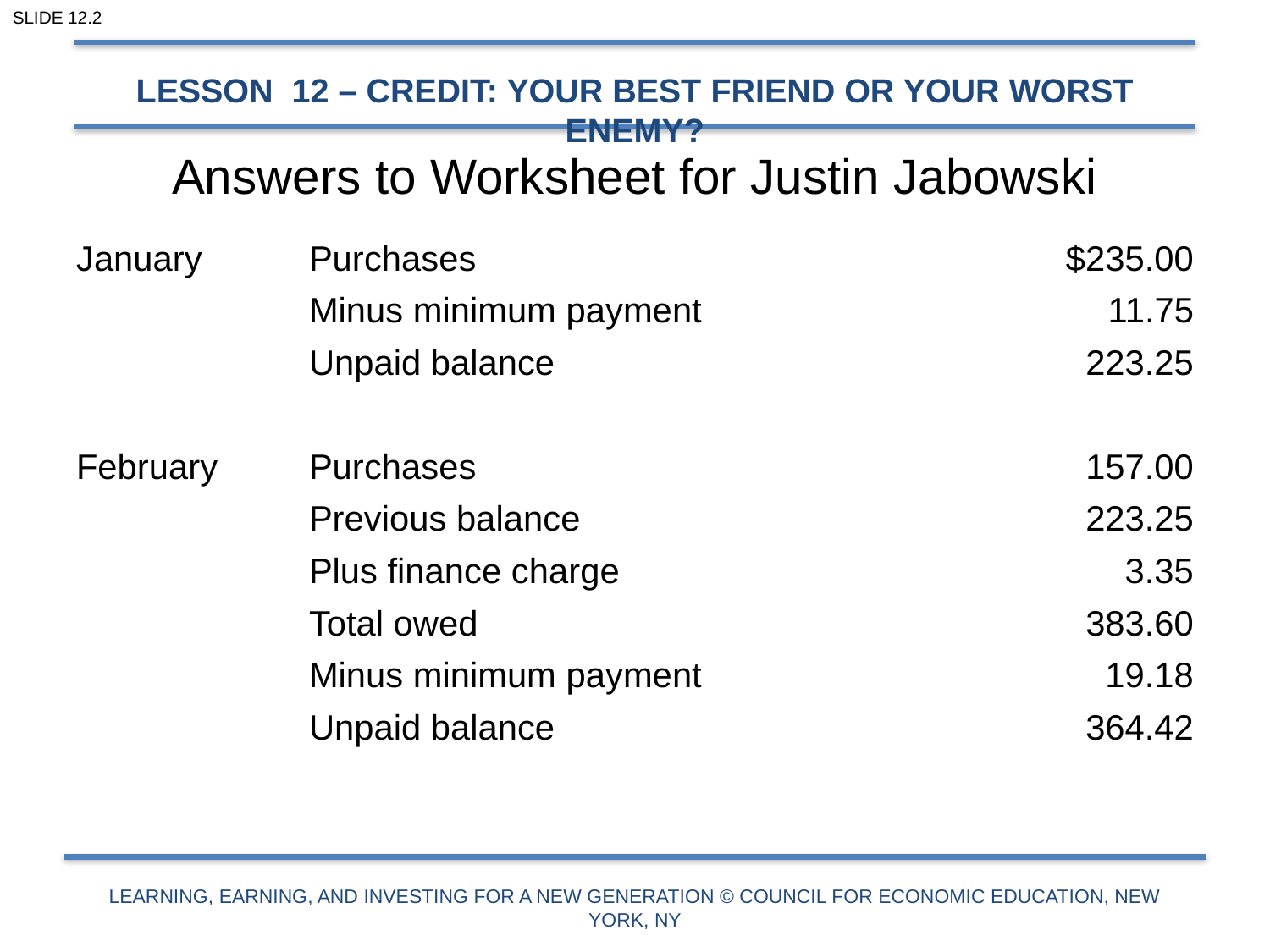

Slide 12.2
Lesson  12 – Credit: Your Best Friend or Your Worst Enemy?
# Answers to Worksheet for Justin Jabowski
| January | Purchases | $235.00 |
| --- | --- | --- |
|  | Minus minimum payment | 11.75 |
|  | Unpaid balance | 223.25 |
|  |  |  |
| February | Purchases | 157.00 |
|  | Previous balance | 223.25 |
|  | Plus finance charge | 3.35 |
|  | Total owed | 383.60 |
|  | Minus minimum payment | 19.18 |
|  | Unpaid balance | 364.42 |